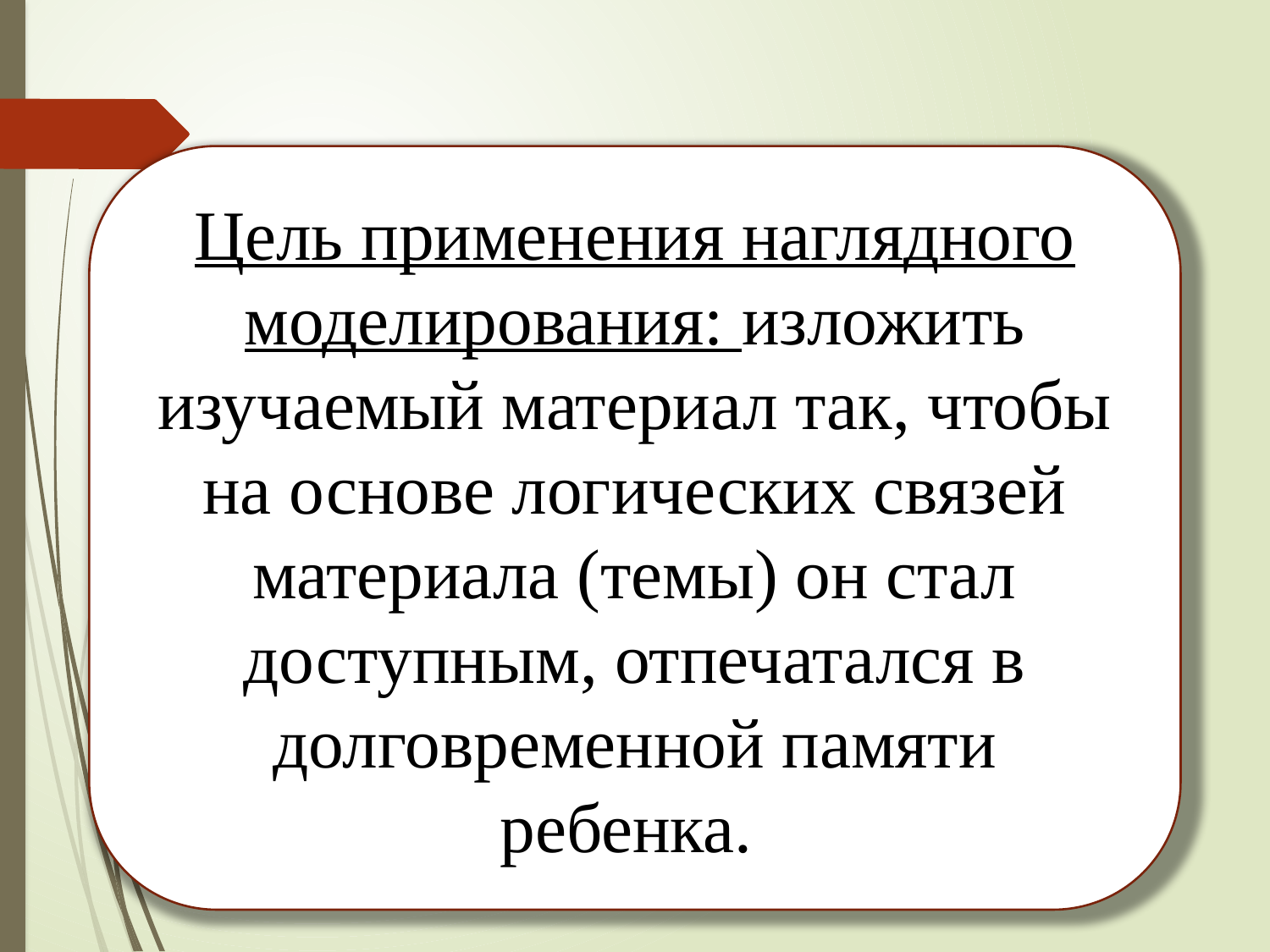

Цель применения наглядного моделирования: изложить изучаемый материал так, чтобы на основе логических связей материала (темы) он стал доступным, отпечатался в долговременной памяти ребенка.